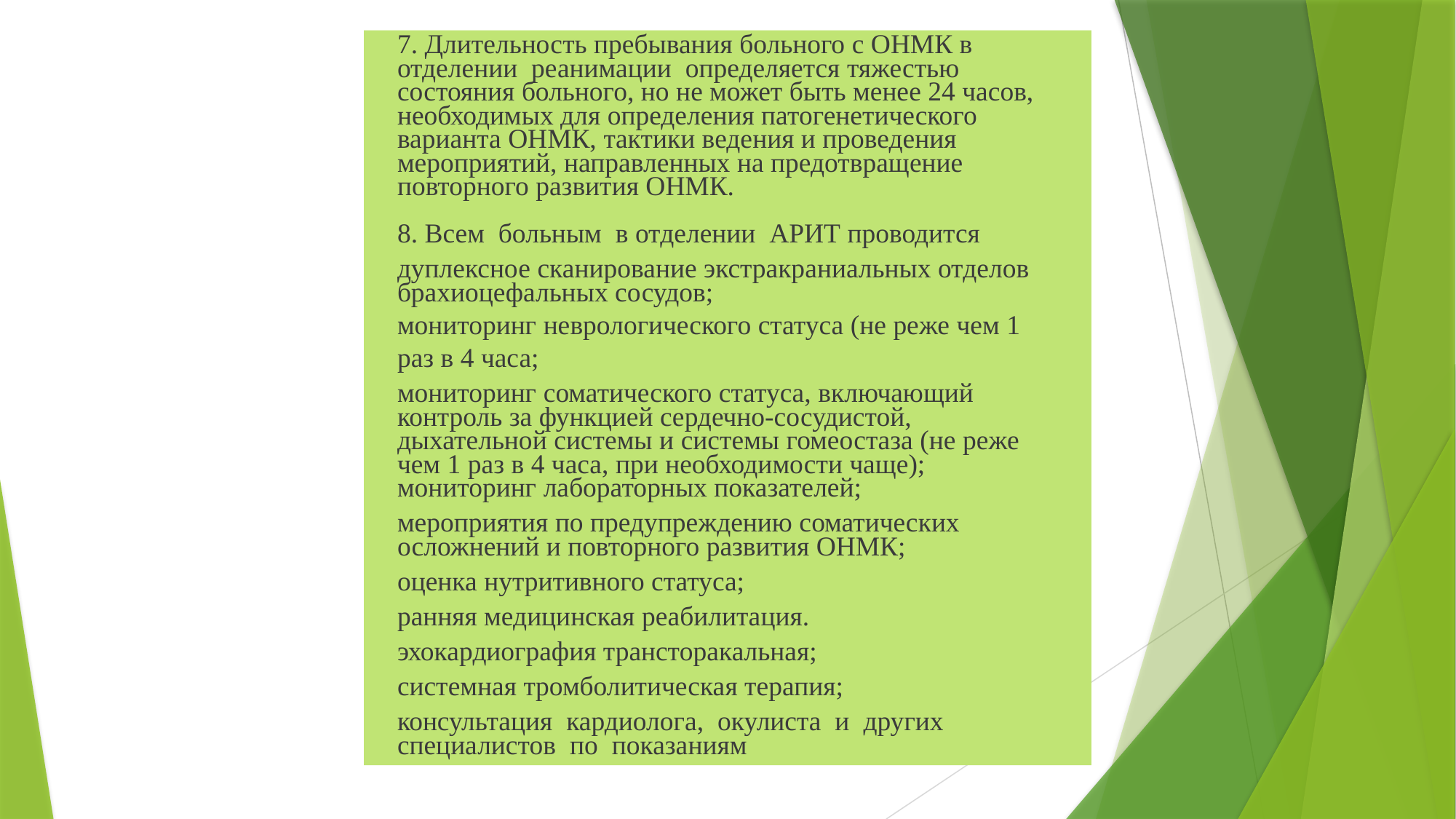

7. Длительность пребывания больного с ОНМК в  отделении  реанимации  определяется тяжестью состояния больного, но не может быть менее 24 часов, необходимых для определения патогенетического варианта ОНМК, тактики ведения и проведения мероприятий, направленных на предотвращение повторного развития ОНМК.

8. Всем  больным  в отделении  АРИТ проводится
дуплексное сканирование экстракраниальных отделов брахиоцефальных сосудов;
мониторинг неврологического статуса (не реже чем 1 раз в 4 часа;
мониторинг соматического статуса, включающий контроль за функцией сердечно-сосудистой, дыхательной системы и системы гомеостаза (не реже чем 1 раз в 4 часа, при необходимости чаще);
мониторинг лабораторных показателей;
мероприятия по предупреждению соматических осложнений и повторного развития ОНМК;
оценка нутритивного статуса;
ранняя медицинская реабилитация.
эхокардиография трансторакальная;
системная тромболитическая терапия;
консультация  кардиолога,  окулиста  и  других специалистов  по  показаниям